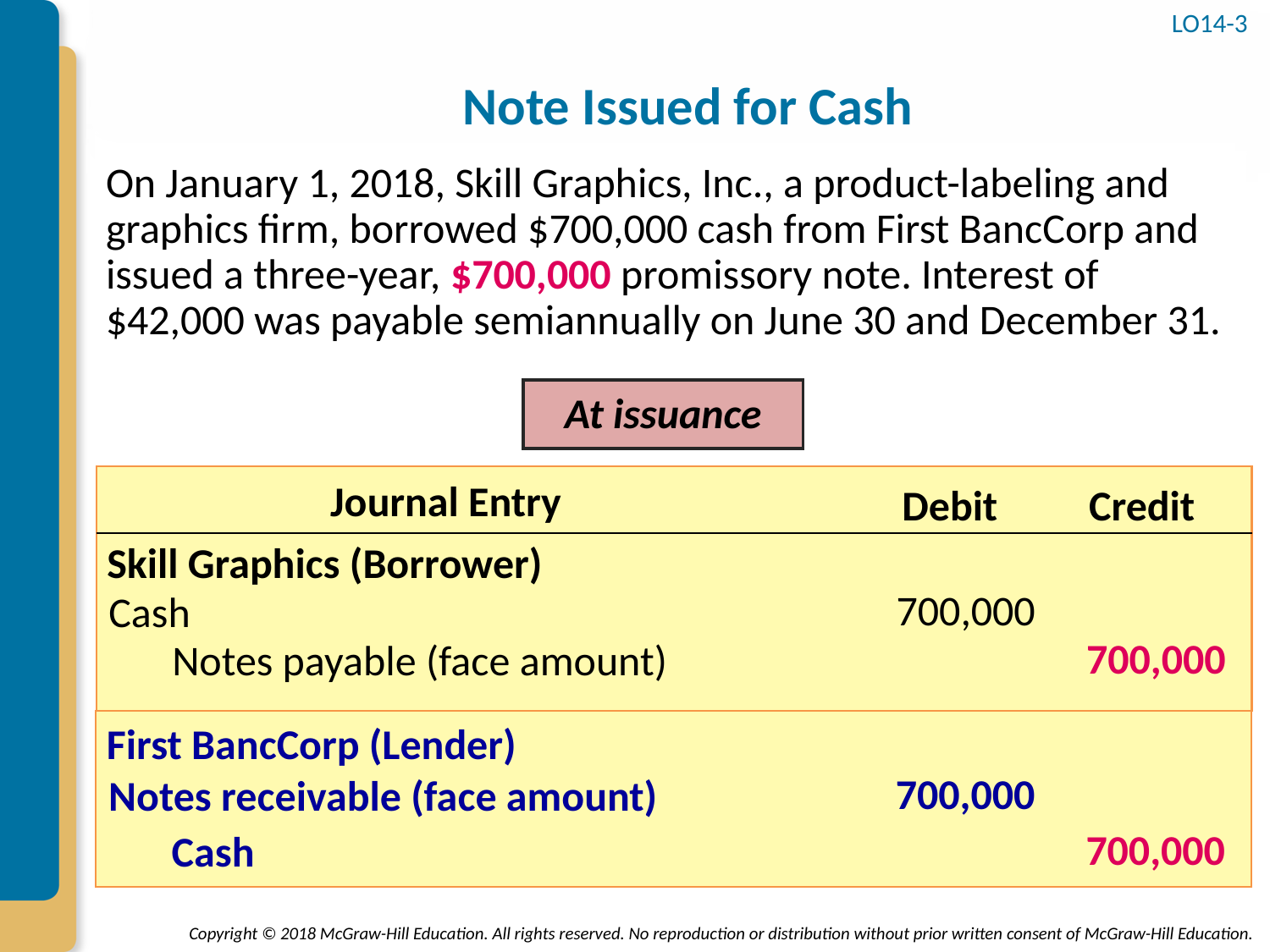

# Note Issued for Cash
LO14-3
On January 1, 2018, Skill Graphics, Inc., a product-labeling and graphics firm, borrowed $700,000 cash from First BancCorp and issued a three-year, $700,000 promissory note. Interest of $42,000 was payable semiannually on June 30 and December 31.
At issuance

Journal Entry
Credit
Debit
Skill Graphics (Borrower)
700,000
Cash
700,000
Notes payable (face amount)
First BancCorp (Lender)

700,000
Notes receivable (face amount)
700,000
Cash